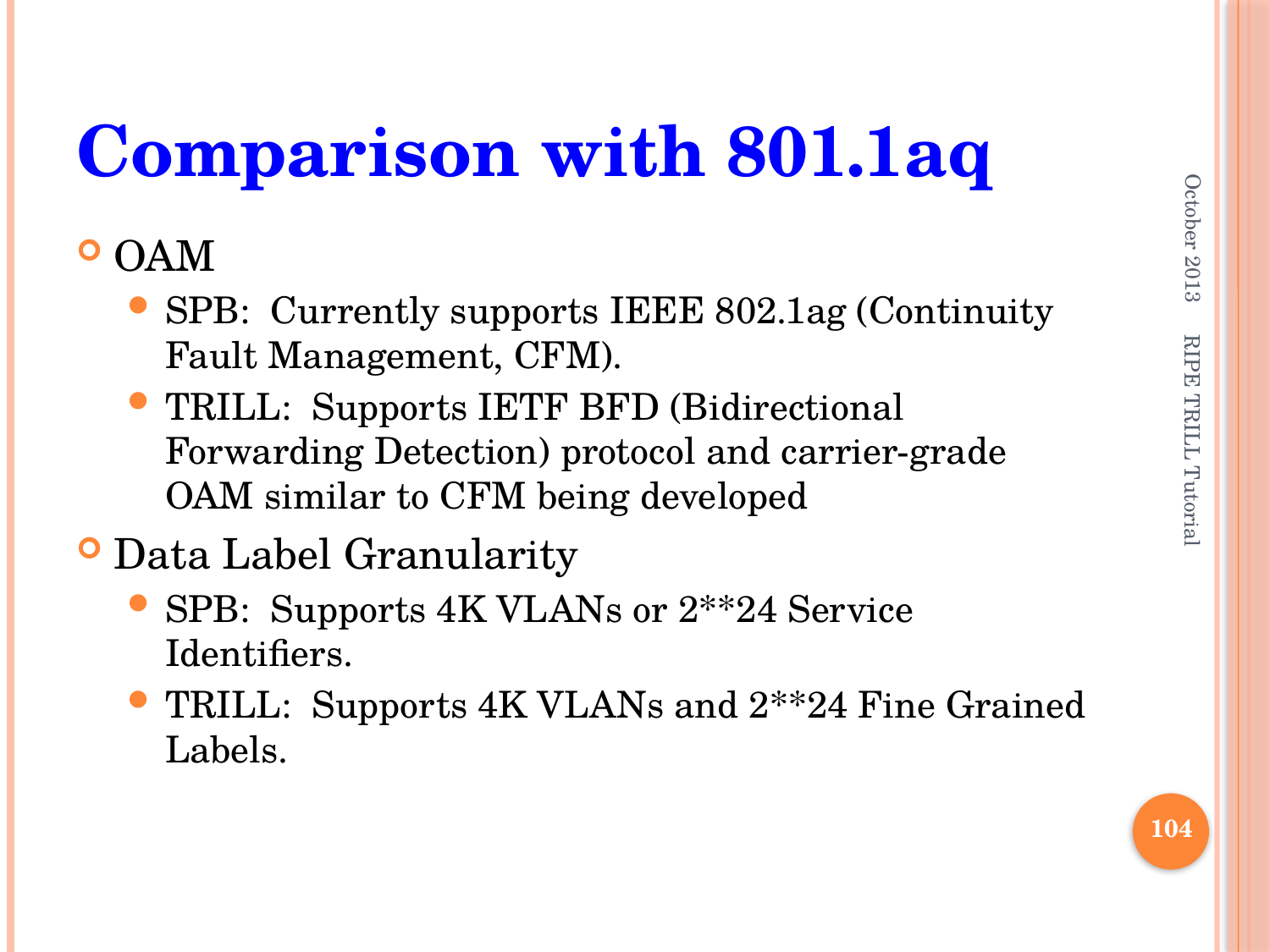

# Comparison with 801.1aq
October 2013
OAM
SPB:  Currently supports IEEE 802.1ag (Continuity Fault Management, CFM).
TRILL:  Supports IETF BFD (Bidirectional Forwarding Detection) protocol and carrier-grade OAM similar to CFM being developed
Data Label Granularity
SPB:  Supports 4K VLANs or 2**24 Service Identifiers.
TRILL:  Supports 4K VLANs and 2**24 Fine Grained Labels.
RIPE TRILL Tutorial
104